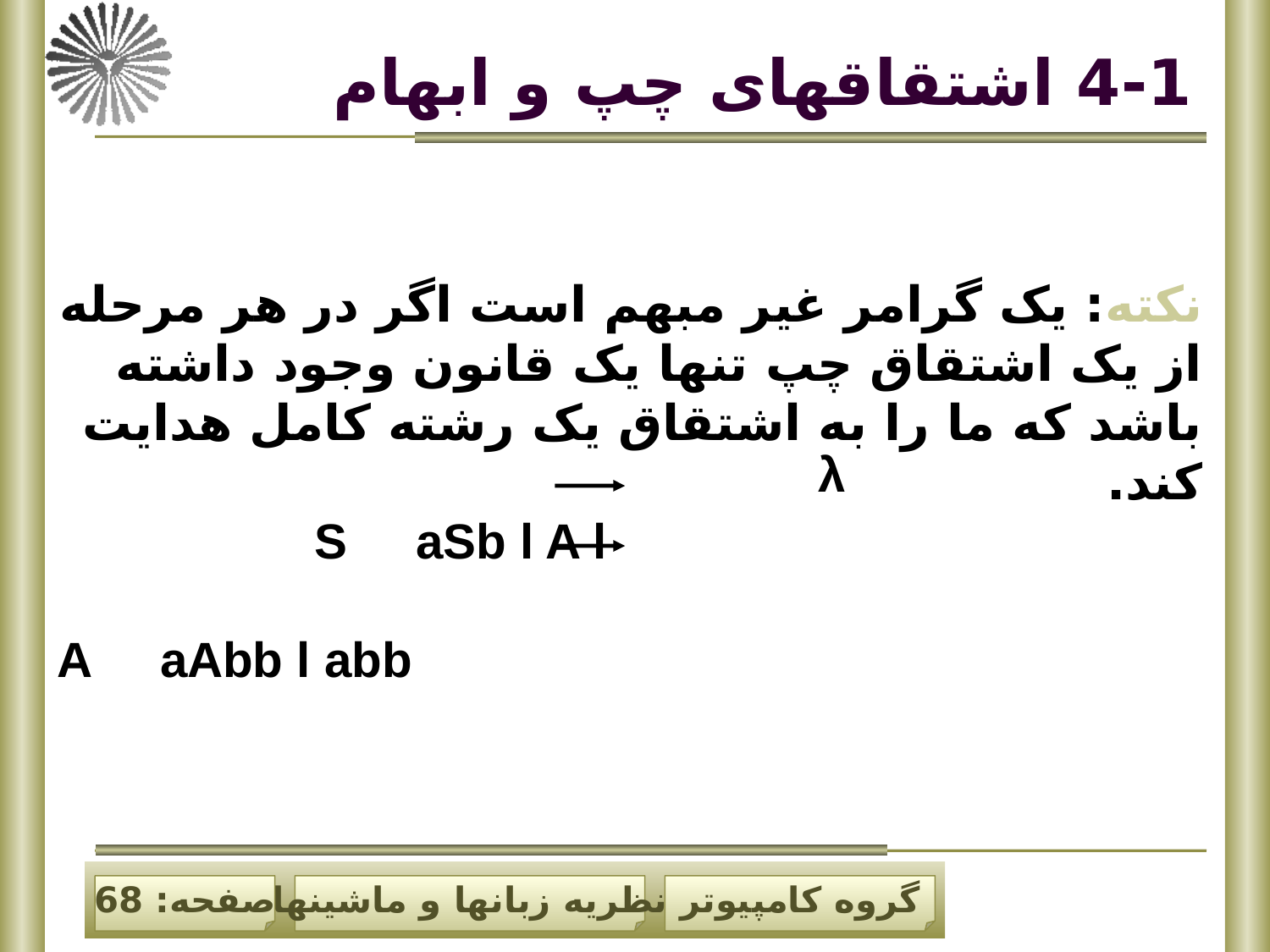

# 4-1 اشتقاقهای چپ و ابهام
نکته: یک گرامر غیر مبهم است اگر در هر مرحله از یک اشتقاق چپ تنها یک قانون وجود داشته باشد که ما را به اشتقاق یک رشته کامل هدایت کند.
                                  S     aSb l A l
                                  A     aAbb l abb
λ